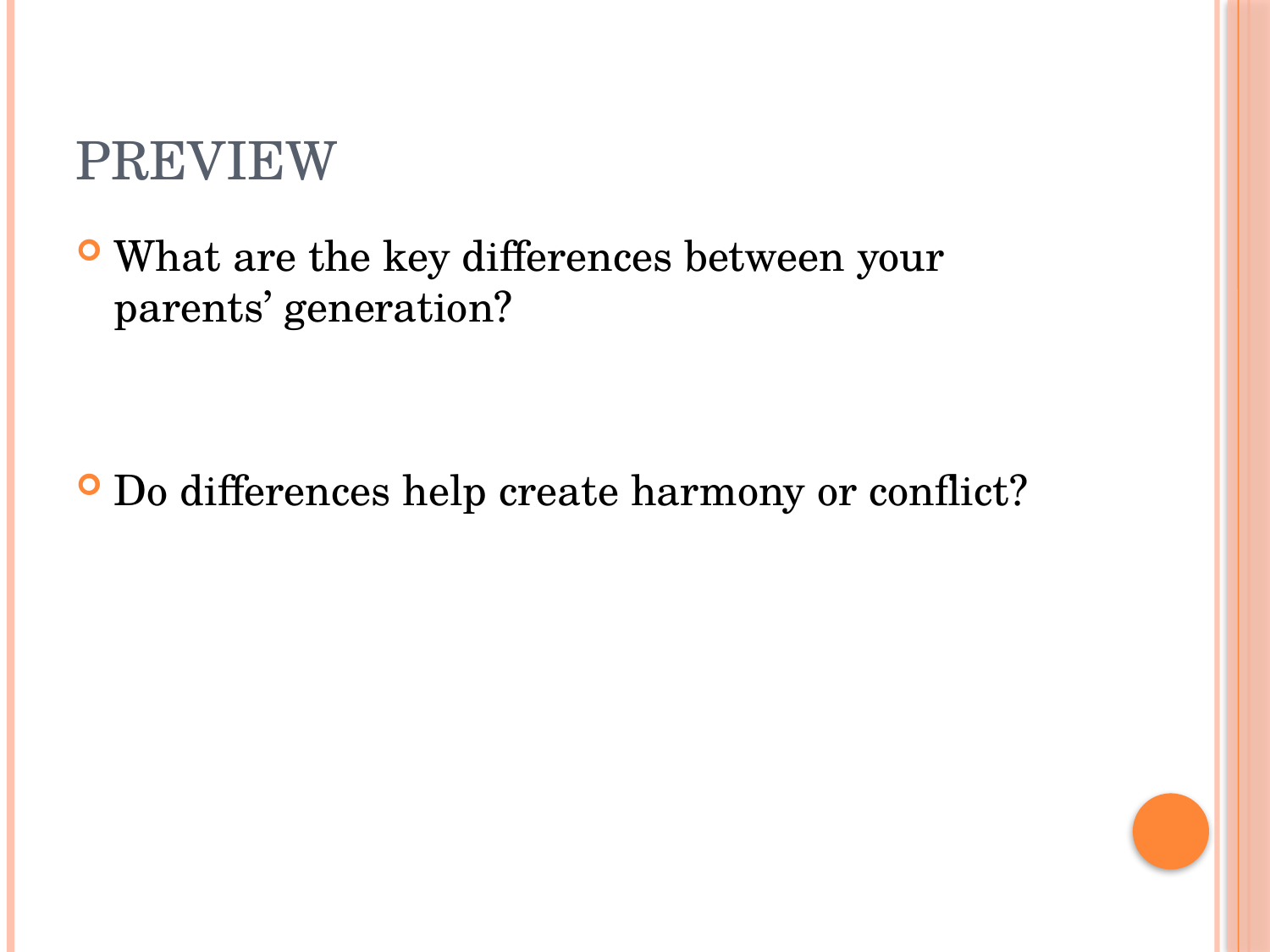

# Preview
What are the key differences between your parents’ generation?

Do differences help create harmony or conflict?